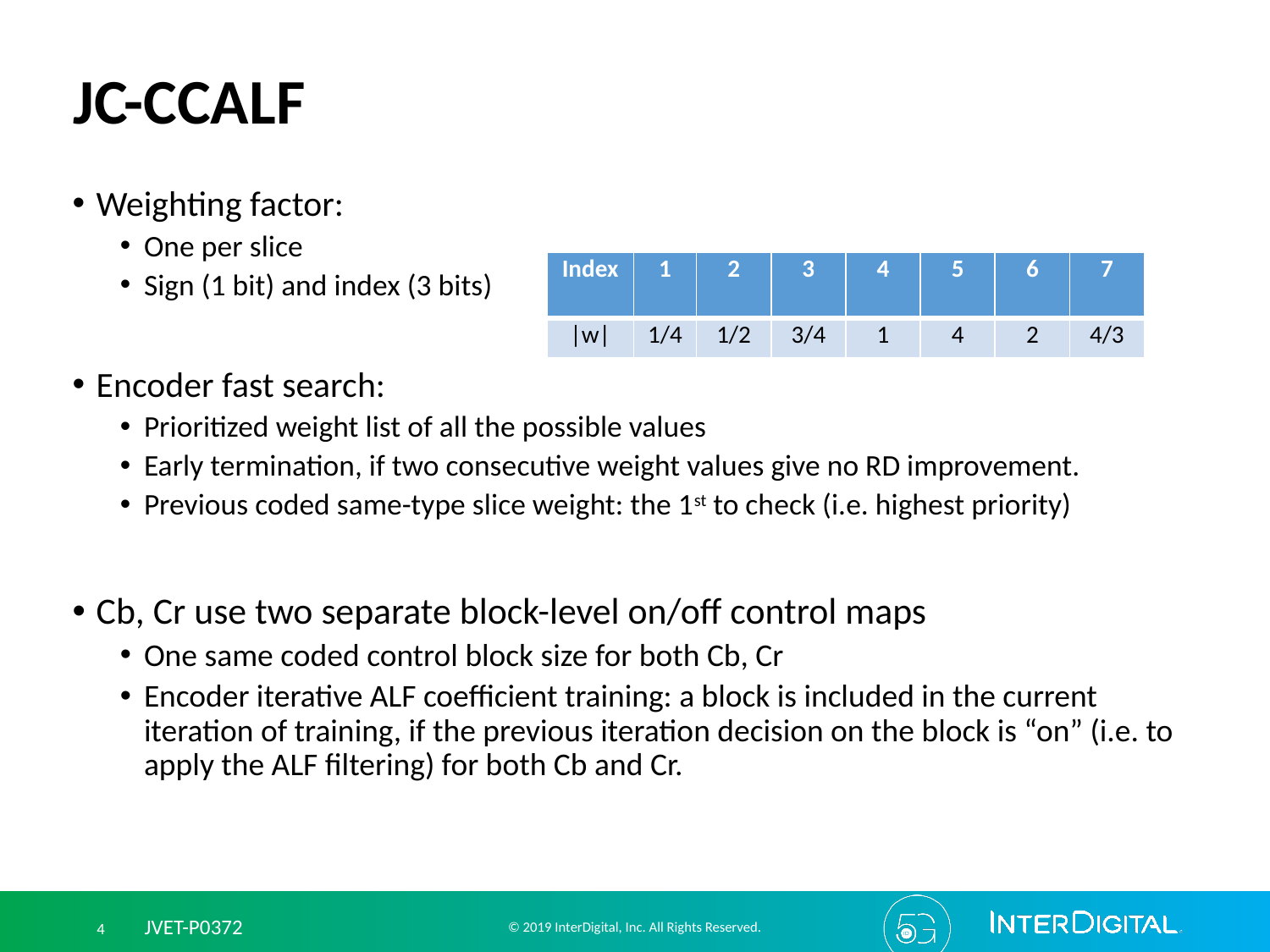

# JC-CCALF
Weighting factor:
One per slice
Sign (1 bit) and index (3 bits)

Encoder fast search:
Prioritized weight list of all the possible values
Early termination, if two consecutive weight values give no RD improvement.
Previous coded same-type slice weight: the 1st to check (i.e. highest priority)

Cb, Cr use two separate block-level on/off control maps
One same coded control block size for both Cb, Cr
Encoder iterative ALF coefficient training: a block is included in the current iteration of training, if the previous iteration decision on the block is “on” (i.e. to apply the ALF filtering) for both Cb and Cr.

| Index | 1 | 2 | 3 | 4 | 5 | 6 | 7 |
| --- | --- | --- | --- | --- | --- | --- | --- |
| |w| | 1/4 | 1/2 | 3/4 | 1 | 4 | 2 | 4/3 |

© 2019 InterDigital, Inc. All Rights Reserved.
4           JVET-P0372